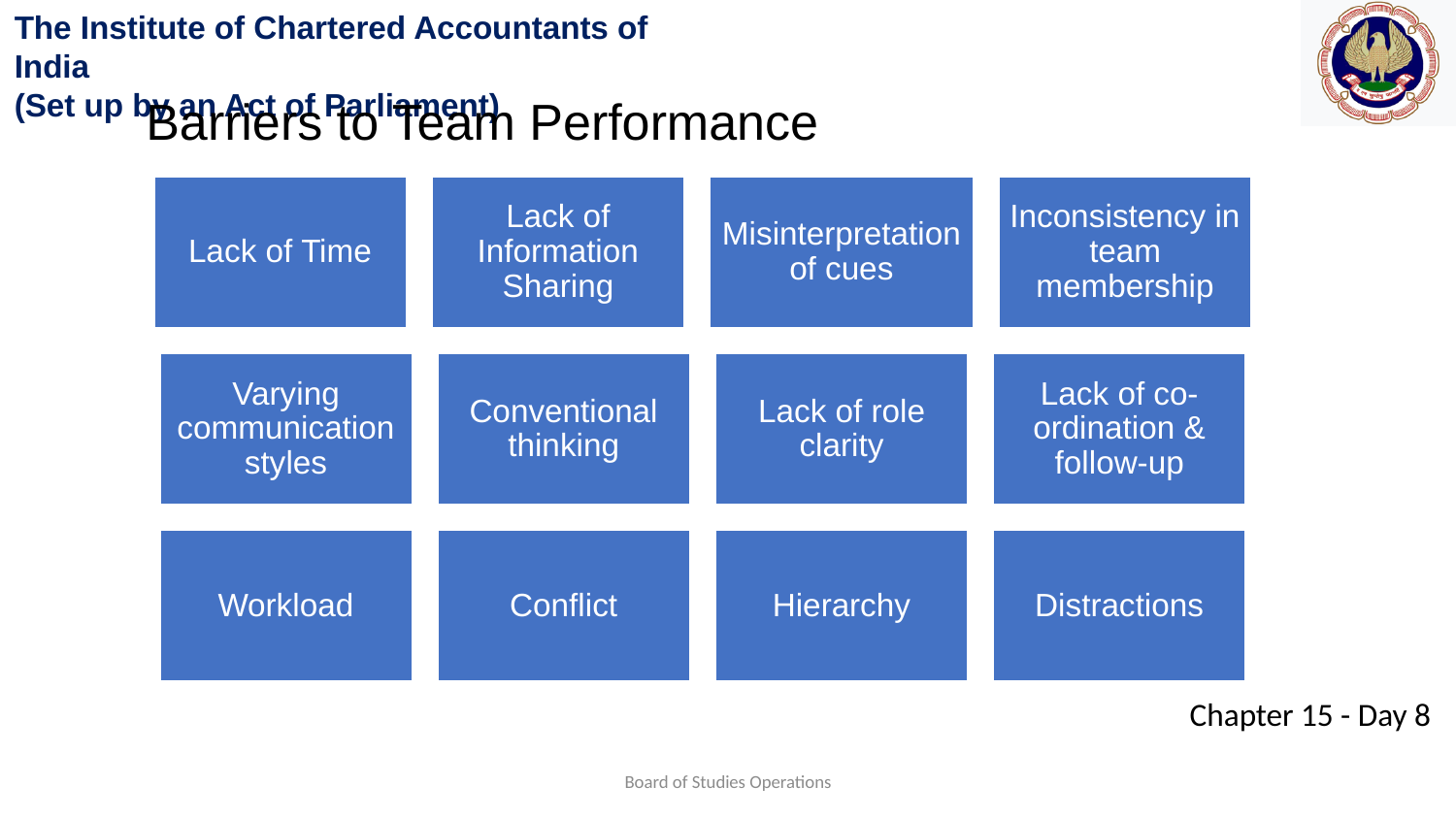

Barriers to Team Performance
Lack of Time
Lack of Information Sharing
Misinterpretation of cues
Inconsistency in team membership
Varying communication styles
Conventional thinking
Lack of role clarity
Lack of co-ordination & follow-up
Workload
Conflict
Hierarchy
Distractions
Board of Studies Operations